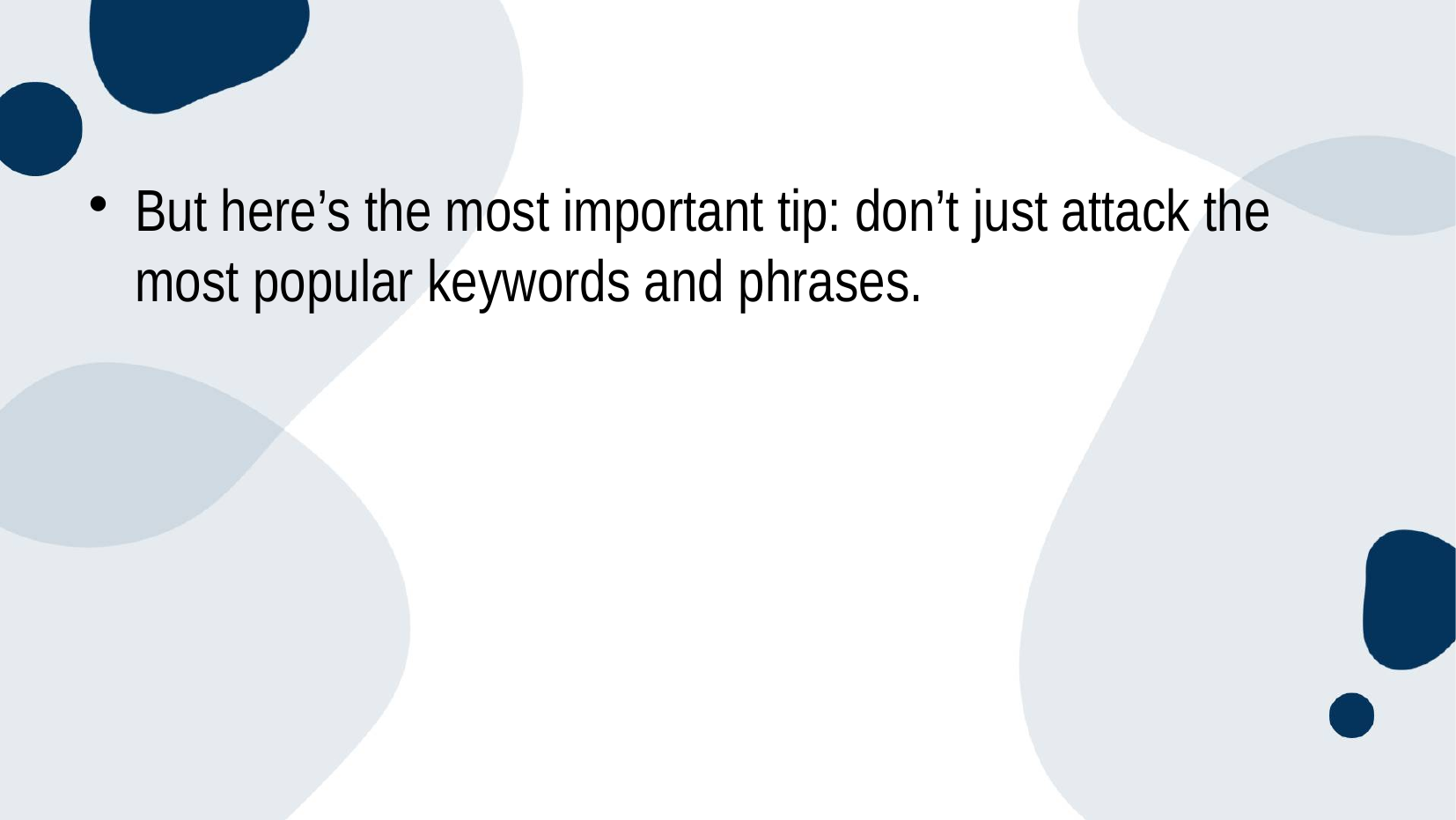

But here’s the most important tip: don’t just attack the most popular keywords and phrases.